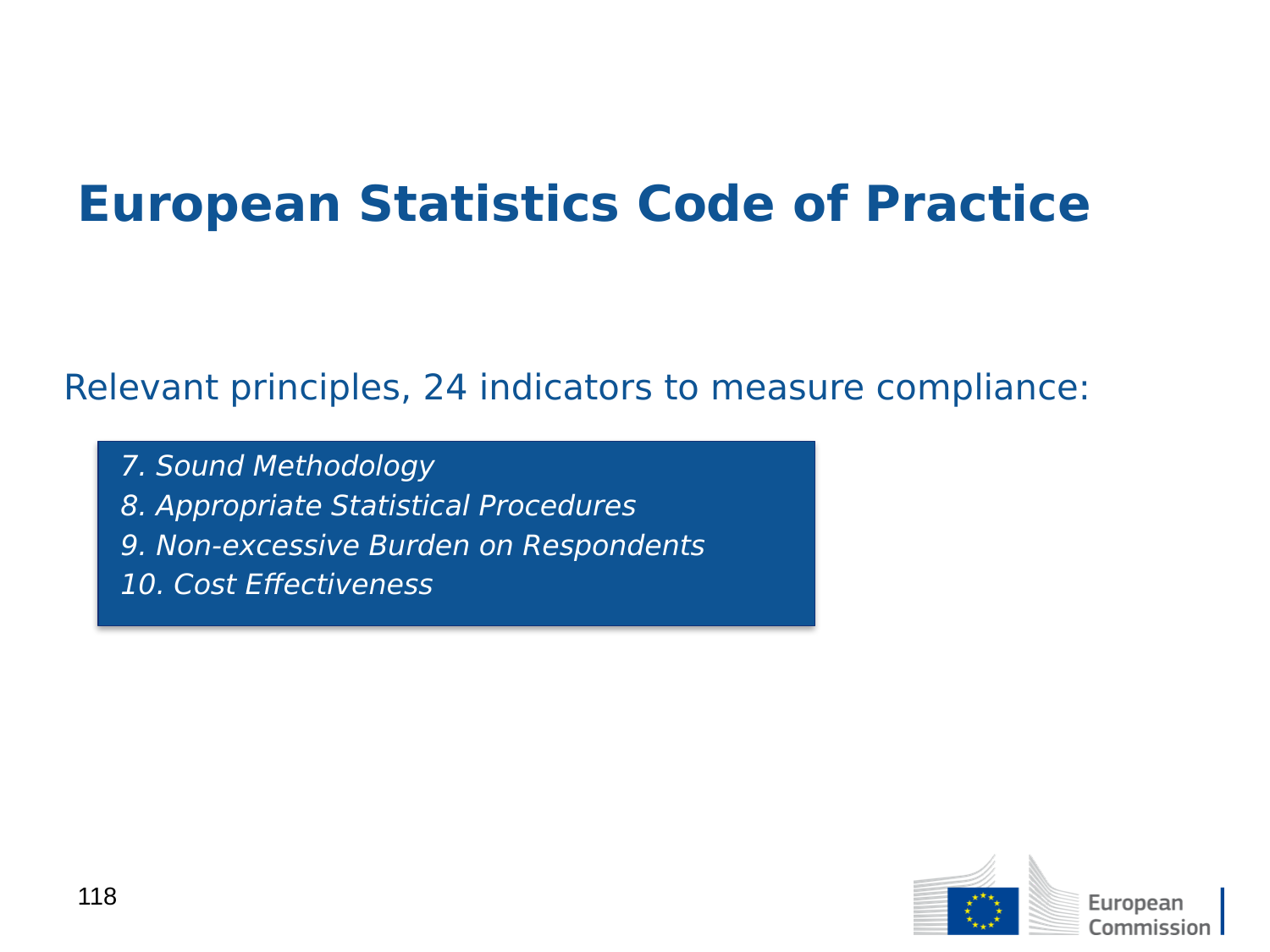

# European Statistics Code of Practice
Relevant principles, 24 indicators to measure compliance:

7. Sound Methodology
8. Appropriate Statistical Procedures
9. Non-excessive Burden on Respondents
10. Cost Effectiveness

118